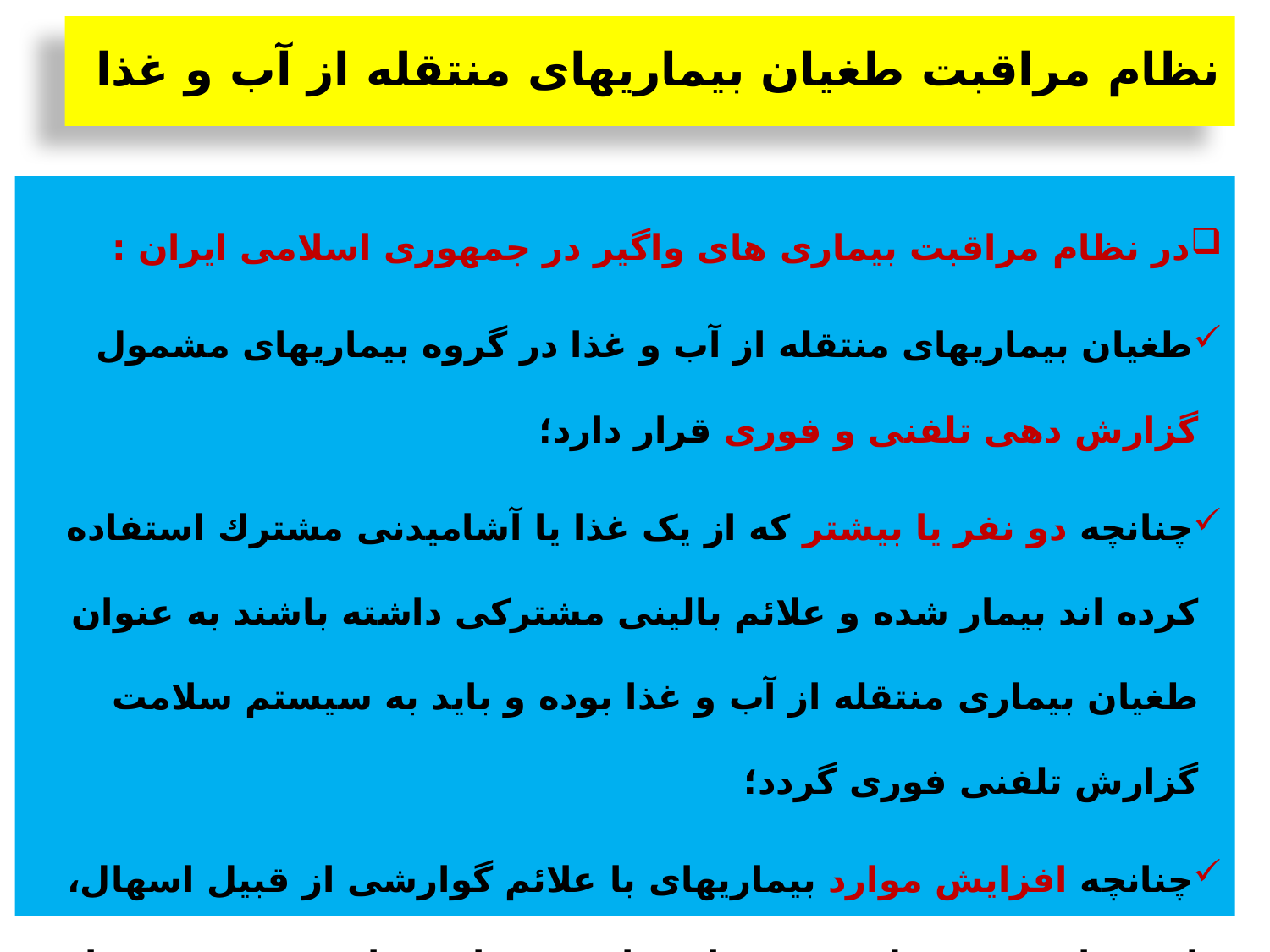

# نظام مراقبت طغیان بیماریهای منتقله از آب و غذا
در نظام مراقبت بیماری های واگیر در جمهوری اسلامی ایران :
طغیان بیماریهای منتقله از آب و غذا در گروه بیماریهای مشمول گزارش دهی تلفنی و فوری قرار دارد؛
چنانچه دو نفر یا بیشتر که از یک غذا یا آشامیدنی مشترك استفاده کرده اند بیمار شده و علائم بالینی مشترکی داشته باشند به عنوان طغیان بیماری منتقله از آب و غذا بوده و باید به سیستم سلامت گزارش تلفنی فوری گردد؛
چنانچه افزایش موارد بیماریهای با علائم گوارشی از قبیل اسهال، استفراغ، تهوع، دل درد و سایر علایم همراه مشاهده شود نیز مراتب باید به صورت فوری گزارش شود.